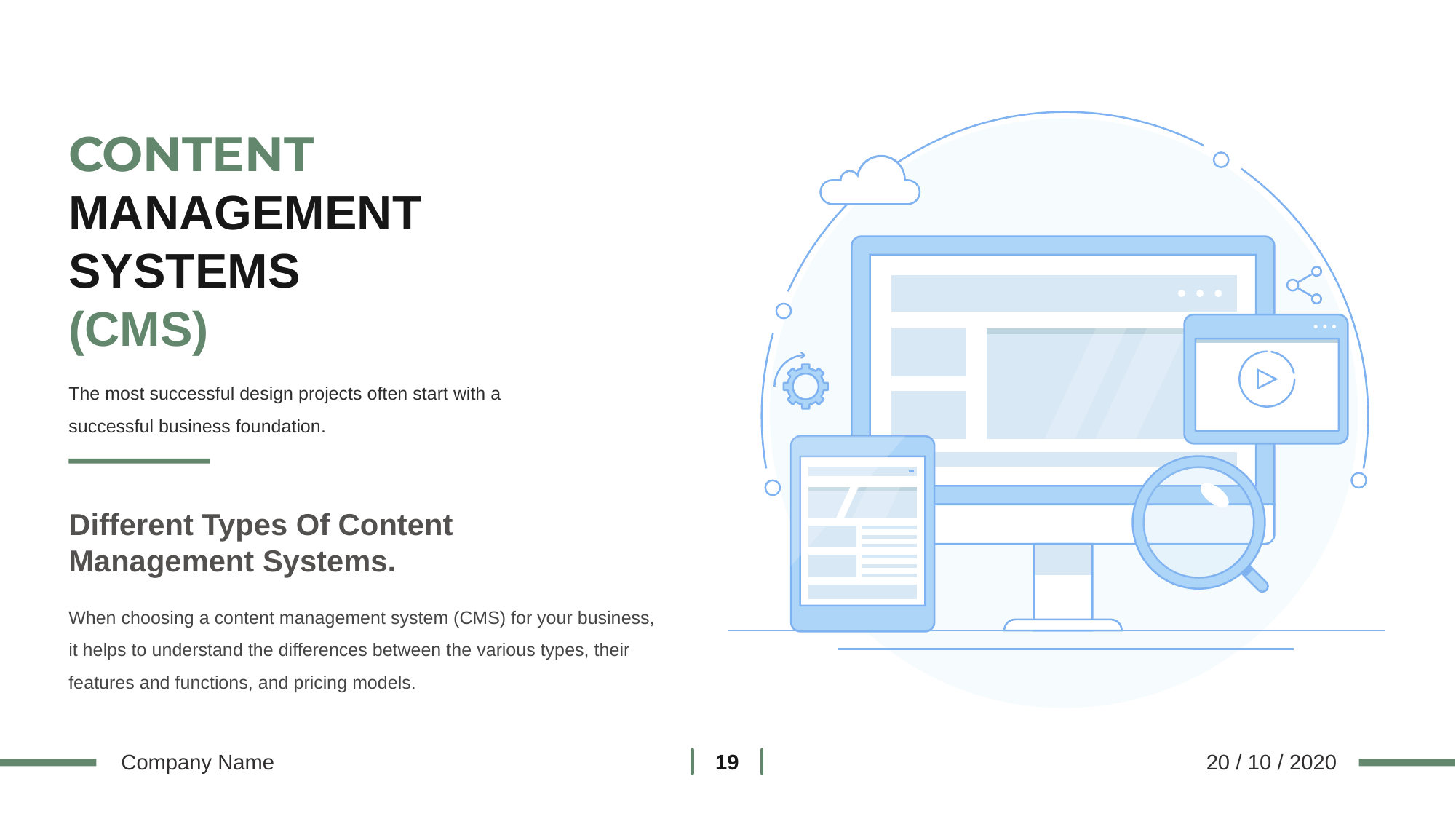

CONTENT MANAGEMENT SYSTEMS
(CMS)
The most successful design projects often start with a successful business foundation.

Different Types Of Content Management Systems.
When choosing a content management system (CMS) for your business, it helps to understand the differences between the various types, their features and functions, and pricing models.
Company Name
20 / 10 / 2020